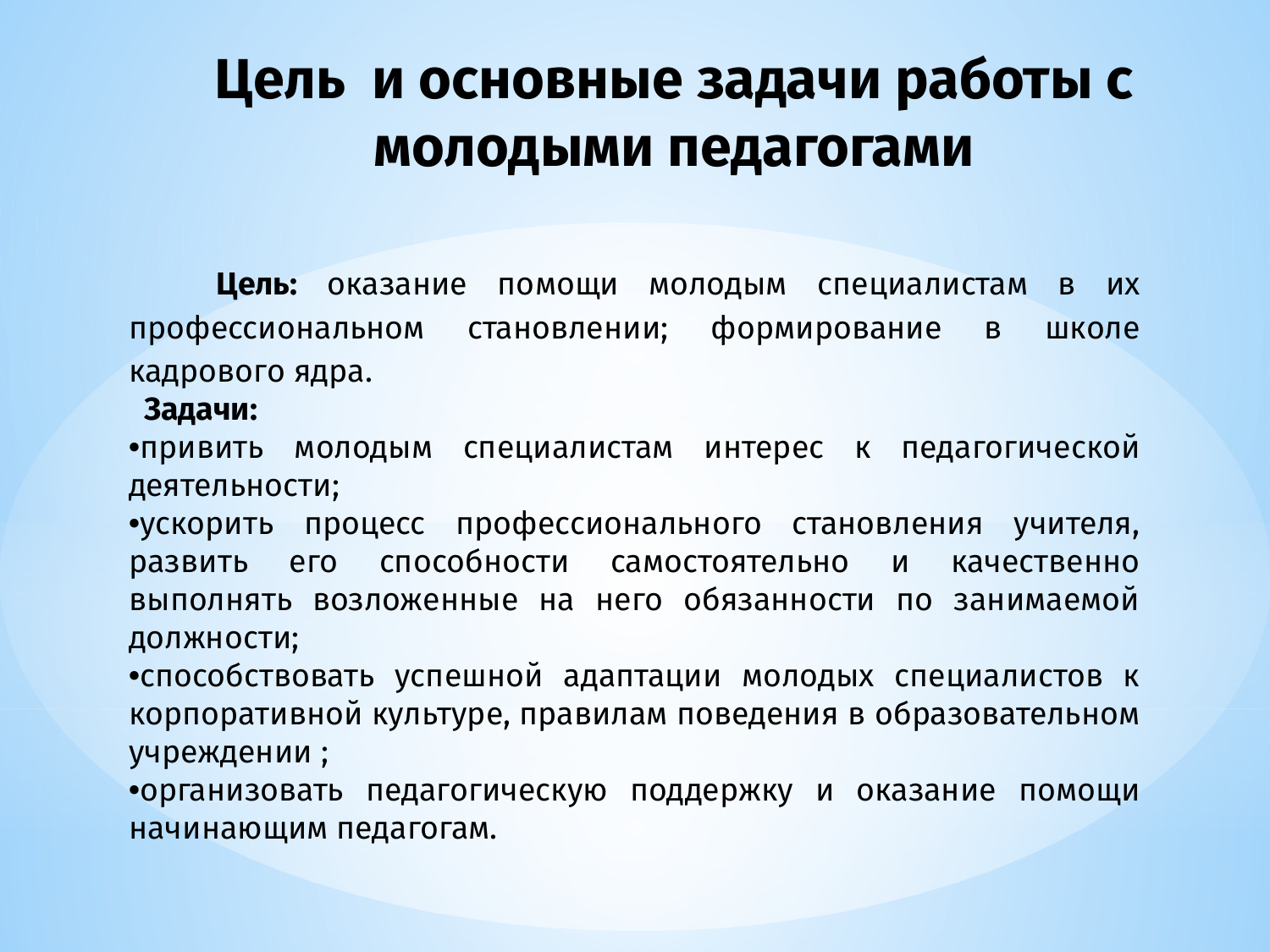

Цель  и основные задачи работы с молодыми педагогами

   Цель: оказание помощи молодым специалистам в их профессиональном становлении; формирование в школе кадрового ядра.
  Задачи:
•привить молодым специалистам интерес к педагогической деятельности;
•ускорить процесс профессионального становления учителя, развить его способности самостоятельно и качественно выполнять возложенные на него обязанности по занимаемой должности;
•способствовать успешной адаптации молодых специалистов к корпоративной культуре, правилам поведения в образовательном учреждении ;
•организовать педагогическую поддержку и оказание помощи начинающим педагогам.